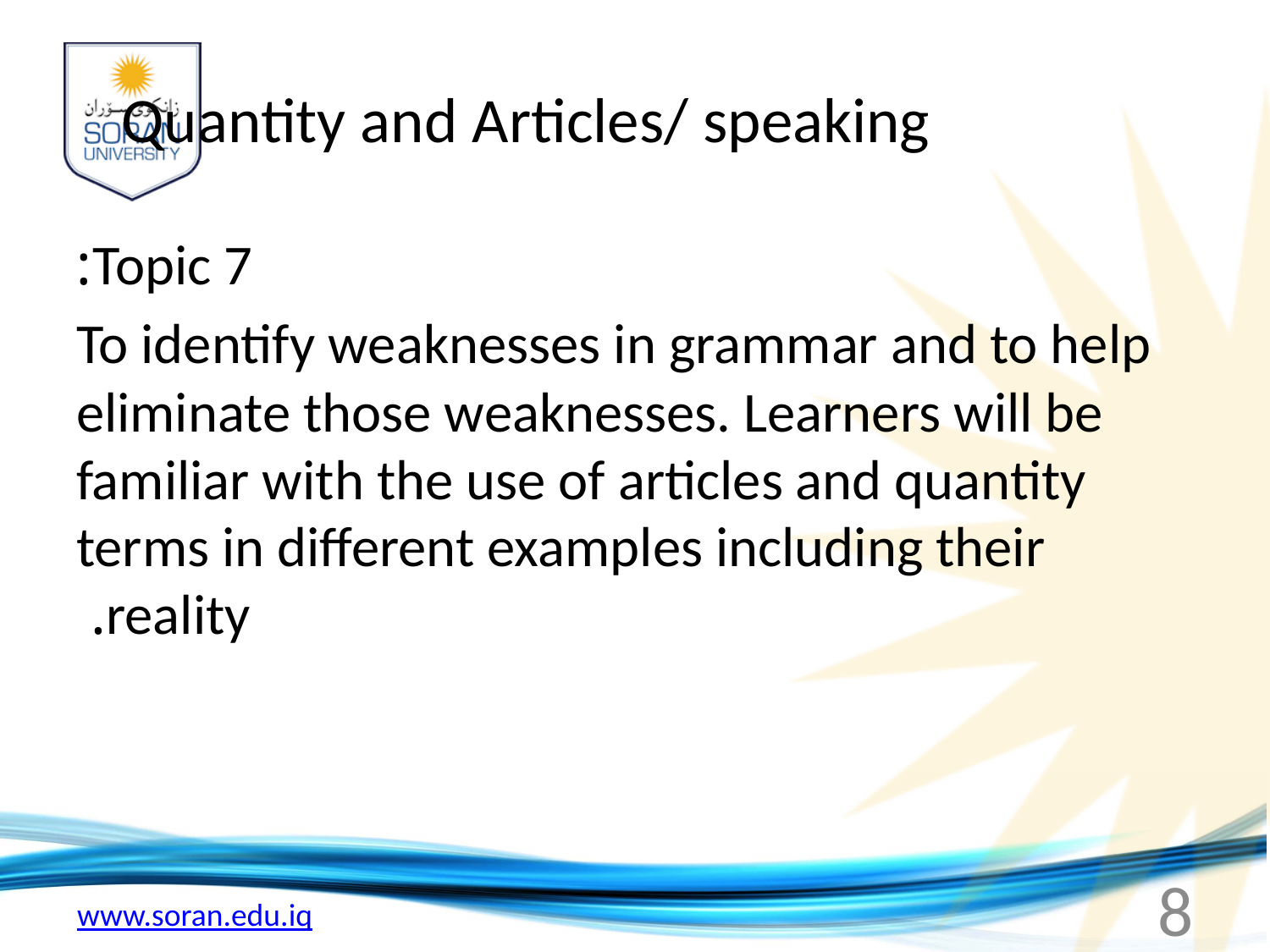

# Quantity and Articles/ speaking
Topic 7:
To identify weaknesses in grammar and to help eliminate those weaknesses. Learners will be familiar with the use of articles and quantity terms in different examples including their reality.

8